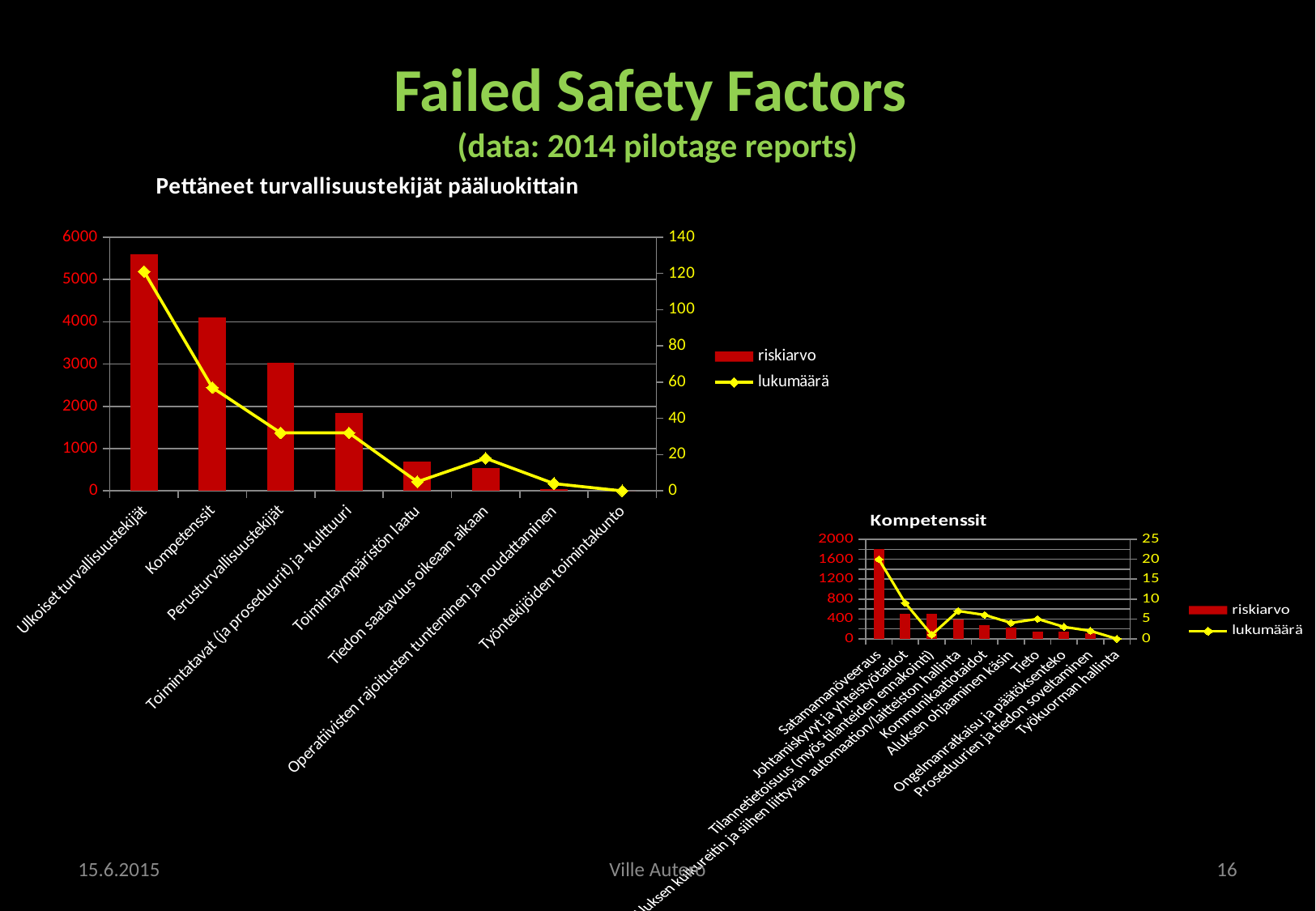

# Failed Safety Factors (data: 2014 pilotage reports)

### Chart: Pettäneet turvallisuustekijät pääluokittain

| Category | riskiarvo | lukumäärä |
|---|---|---|
| Ulkoiset turvallisuustekijät | 5587.0 | 121.0 |
| Kompetenssit | 4108.0 | 57.0 |
| Perusturvallisuustekijät | 3023.0 | 32.0 |
| Toimintatavat (ja proseduurit) ja -kulttuuri | 1833.0 | 32.0 |
| Toimintaympäristön laatu | 693.0 | 5.0 |
| Tiedon saatavuus oikeaan aikaan | 543.0 | 18.0 |
| Operatiivisten rajoitusten tunteminen ja noudattaminen | 40.0 | 4.0 |
| Työntekijöiden toimintakunto | 0.0 | 0.0 |

### Chart: Kompetenssit

| Category | riskiarvo | lukumäärä |
|---|---|---|
|  Satamamanöveeraus | 1814.0 | 20.0 |
|  Johtamiskyvyt ja yhteistyötaidot | 504.0 | 9.0 |
|  Tilannetietoisuus (myös tilanteiden ennakointi) | 502.0 | 1.0 |
|  Aluksen kulkureitin ja siihen liittyvän automaation/laitteiston hallinta | 387.0 | 7.0 |
|  Kommunikaatiotaidot | 273.0 | 6.0 |
|  Aluksen ohjaaminen käsin | 233.0 | 4.0 |
|  Tieto | 145.0 | 5.0 |
|  Ongelmanratkaisu ja päätöksenteko | 140.0 | 3.0 |
|  Proseduurien ja tiedon soveltaminen | 110.0 | 2.0 |
|  Työkuorman hallinta | 0.0 | 0.0 |
15.6.2015
Ville Autero
16